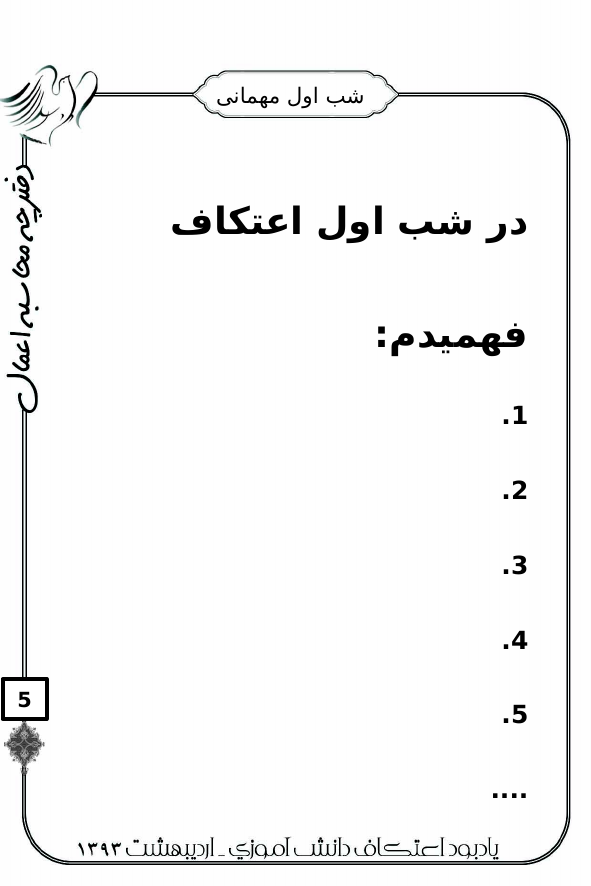

# شب اول مهمانی
در شب اول اعتکاف فهمیدم:
1.
2.
3.
4.
5.
....
5